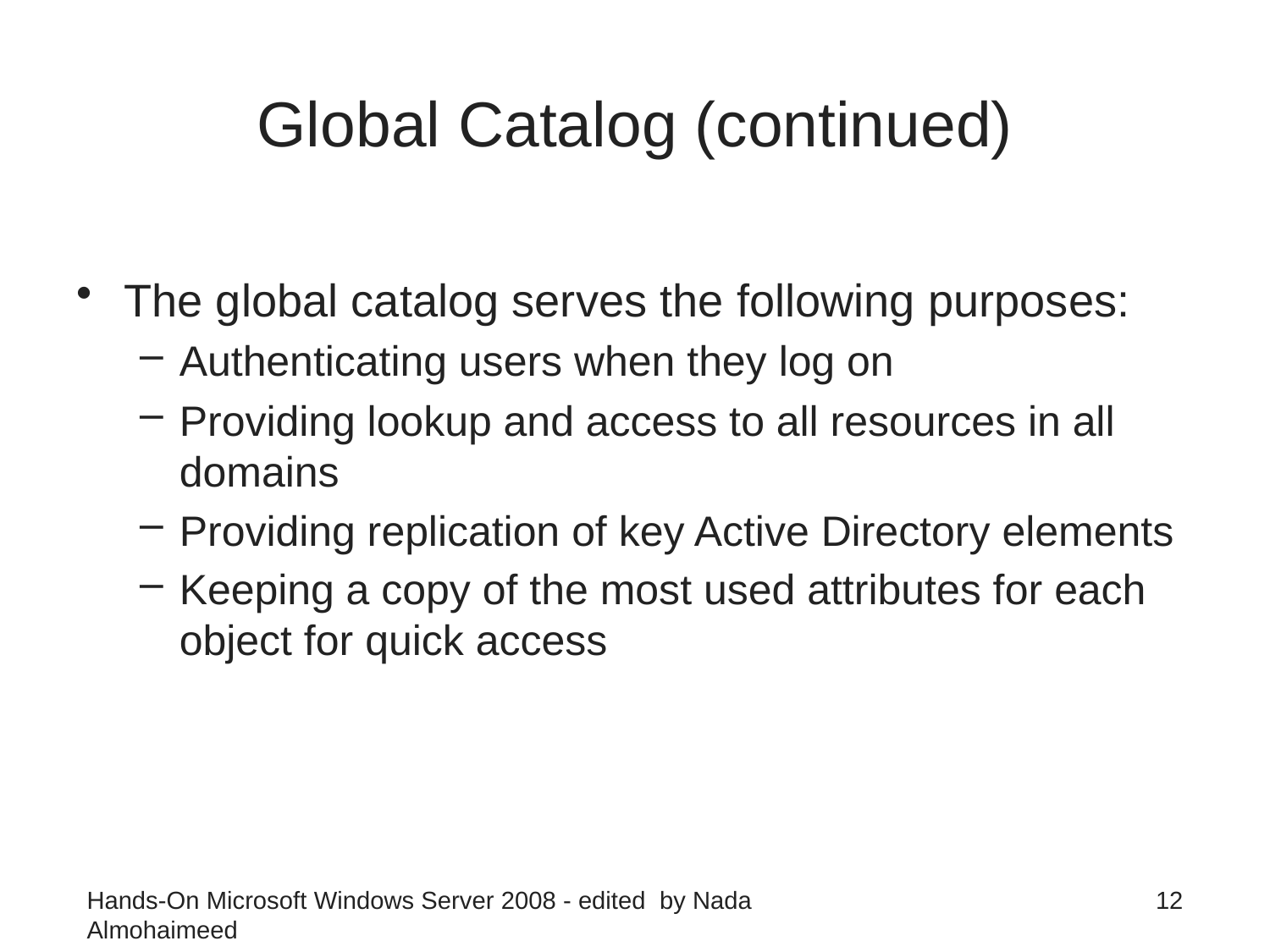

# Global Catalog (continued)
The global catalog serves the following purposes:
Authenticating users when they log on
Providing lookup and access to all resources in all domains
Providing replication of key Active Directory elements
Keeping a copy of the most used attributes for each object for quick access
Hands-On Microsoft Windows Server 2008 - edited  by Nada Almohaimeed
12